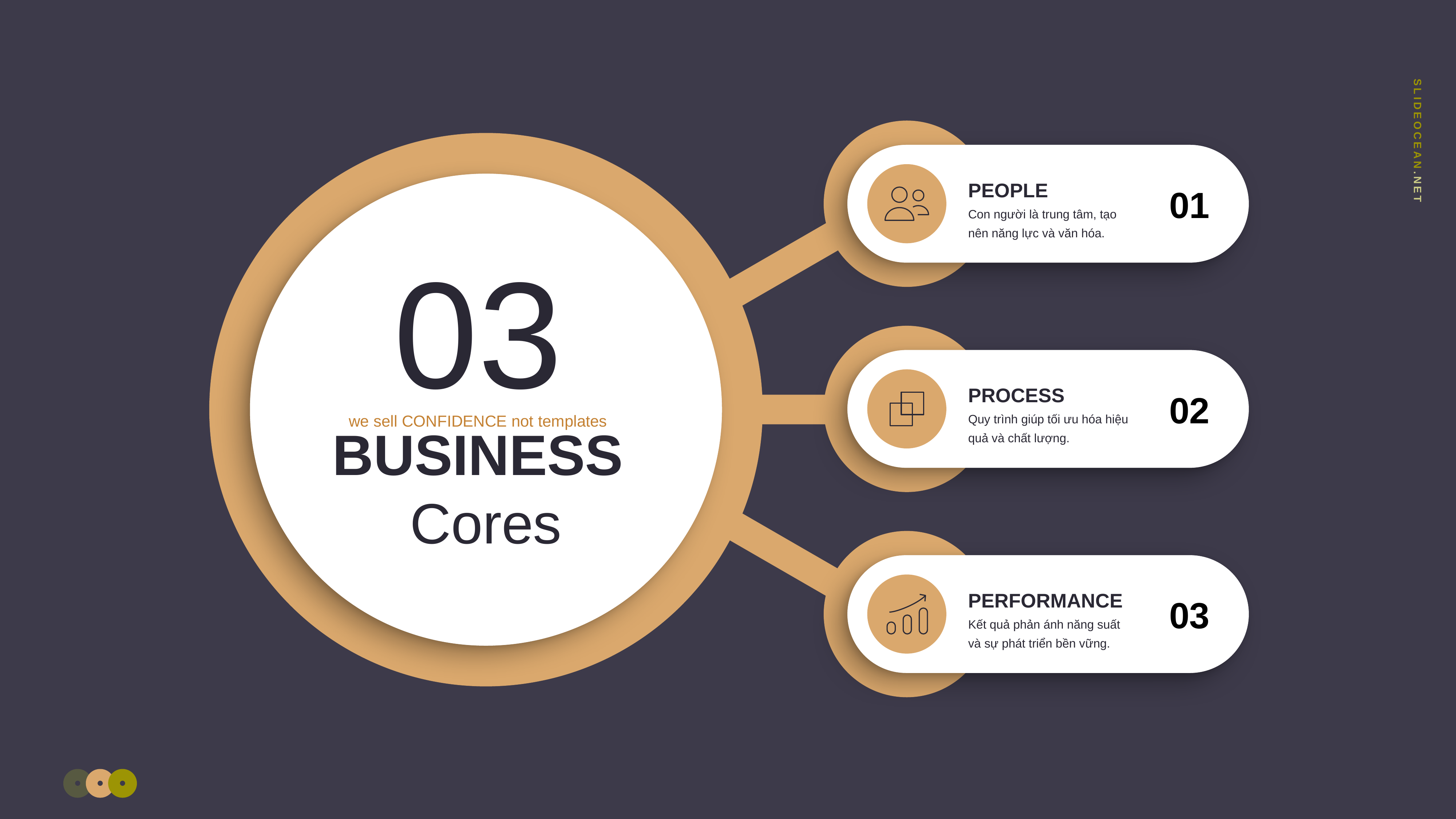

PEOPLE
Con người là trung tâm, tạo nên năng lực và văn hóa.

01

03
BUSINESS
Cores

02
PROCESS
Quy trình giúp tối ưu hóa hiệu quả và chất lượng.

we sell CONFIDENCE not templates

PERFORMANCE
Kết quả phản ánh năng suất và sự phát triển bền vững.

03